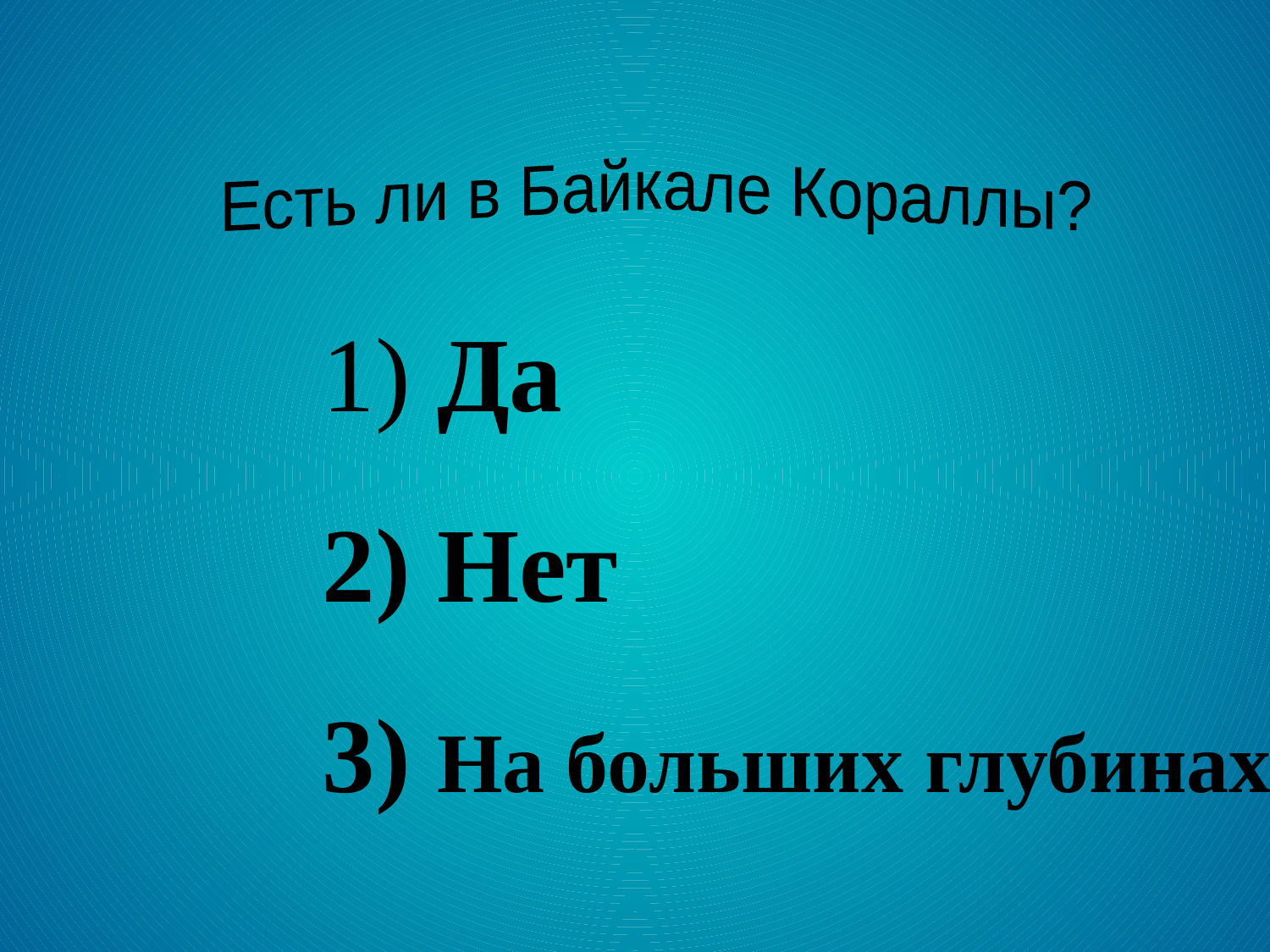

Есть ли в Байкале Кораллы?
1) Да
2) Нет
3) На больших глубинах